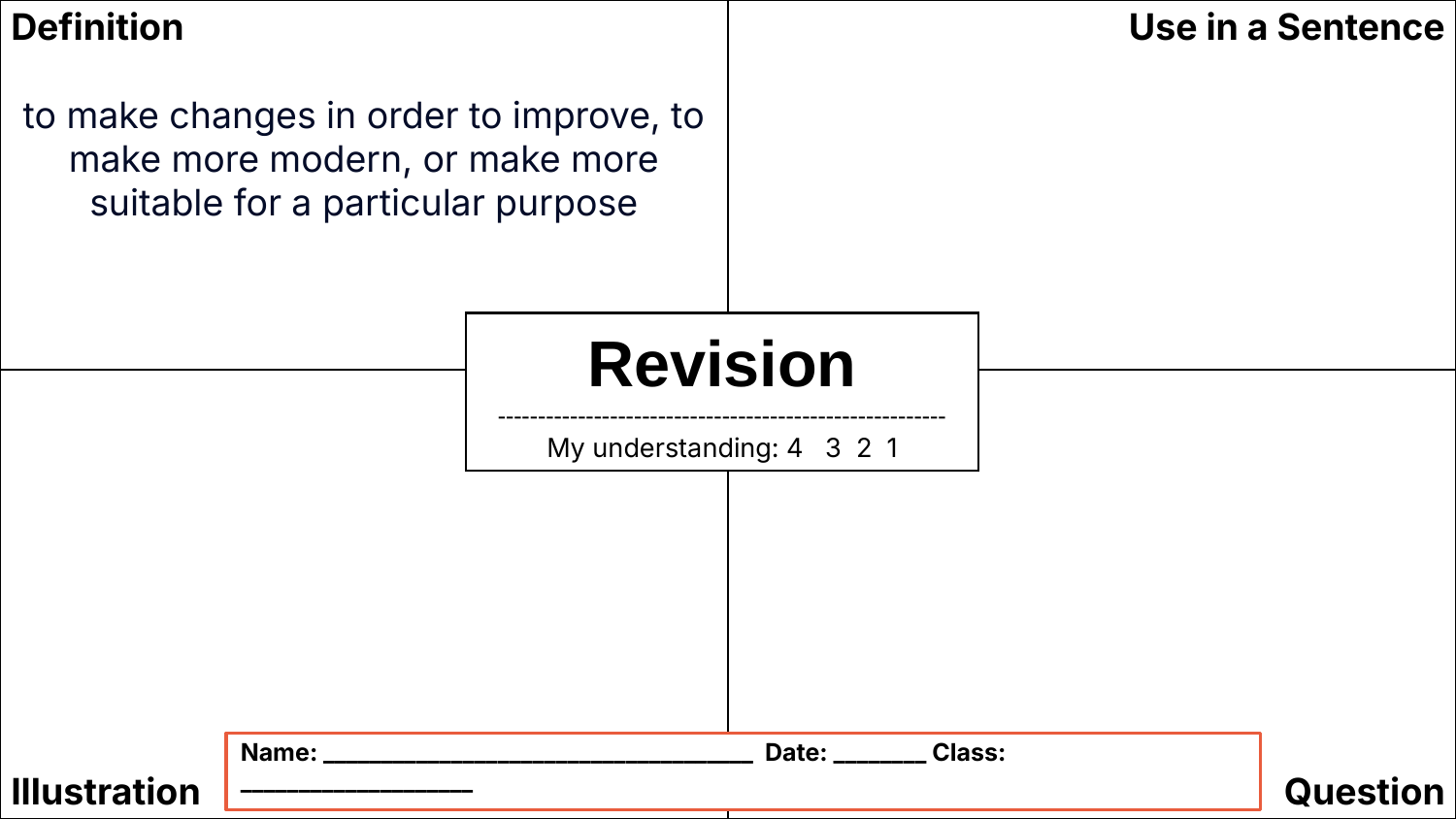

| Definition to make changes in order to improve, to make more modern, or make more suitable for a particular purpose | Use in a Sentence |
| --- | --- |
| Illustration | Question |
Revision
--------------------------------------------------------
My understanding: 4   3  2  1
Name: _____________________________________  Date: ________ Class: ____________________